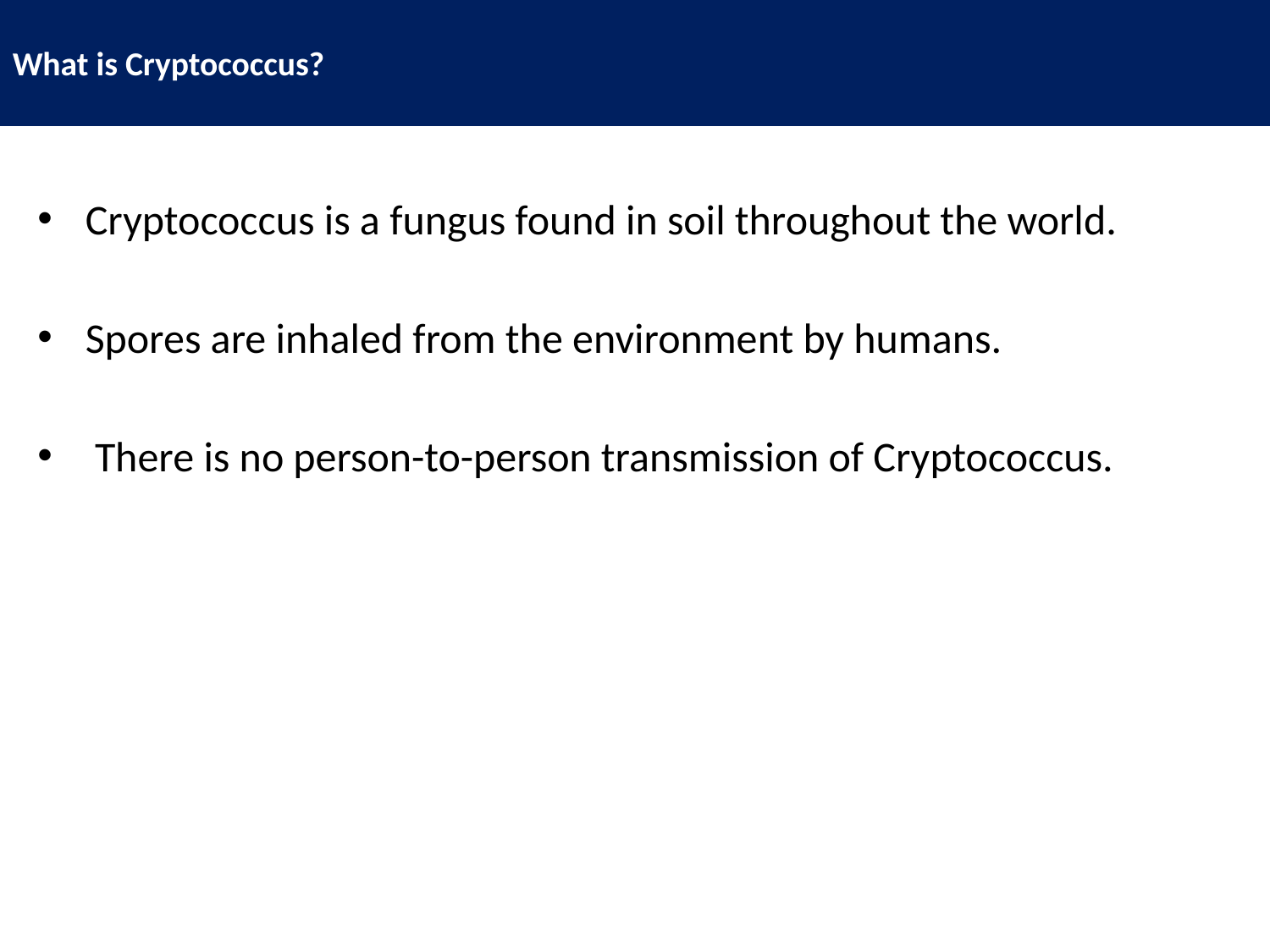

What is Cryptococcus?
Cryptococcus is a fungus found in soil throughout the world.

Spores are inhaled from the environment by humans.

 There is no person-to-person transmission of Cryptococcus.